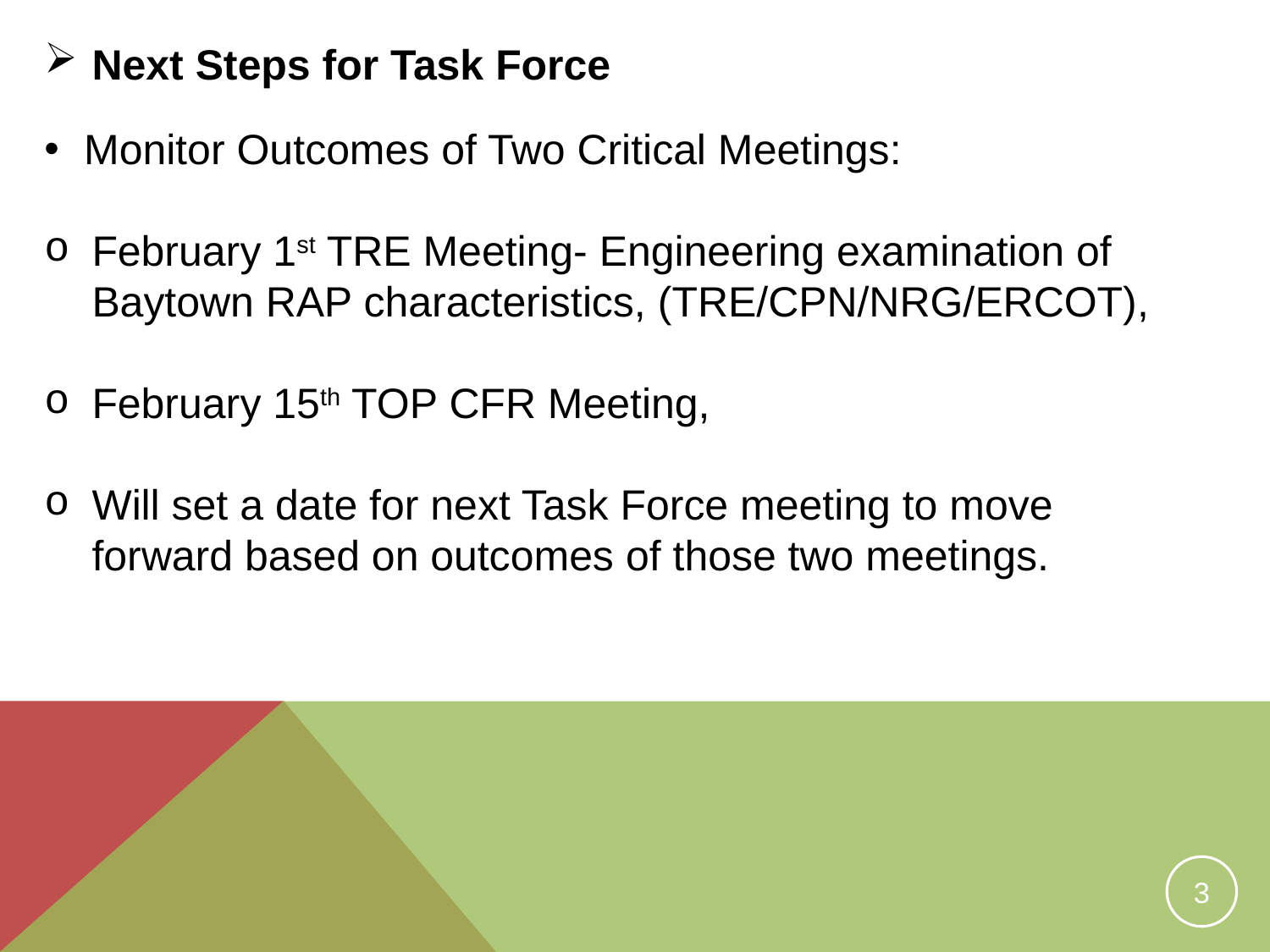

Next Steps for Task Force
Monitor Outcomes of Two Critical Meetings:

February 1st TRE Meeting- Engineering examination of Baytown RAP characteristics, (TRE/CPN/NRG/ERCOT),

February 15th TOP CFR Meeting,

Will set a date for next Task Force meeting to move forward based on outcomes of those two meetings.

3